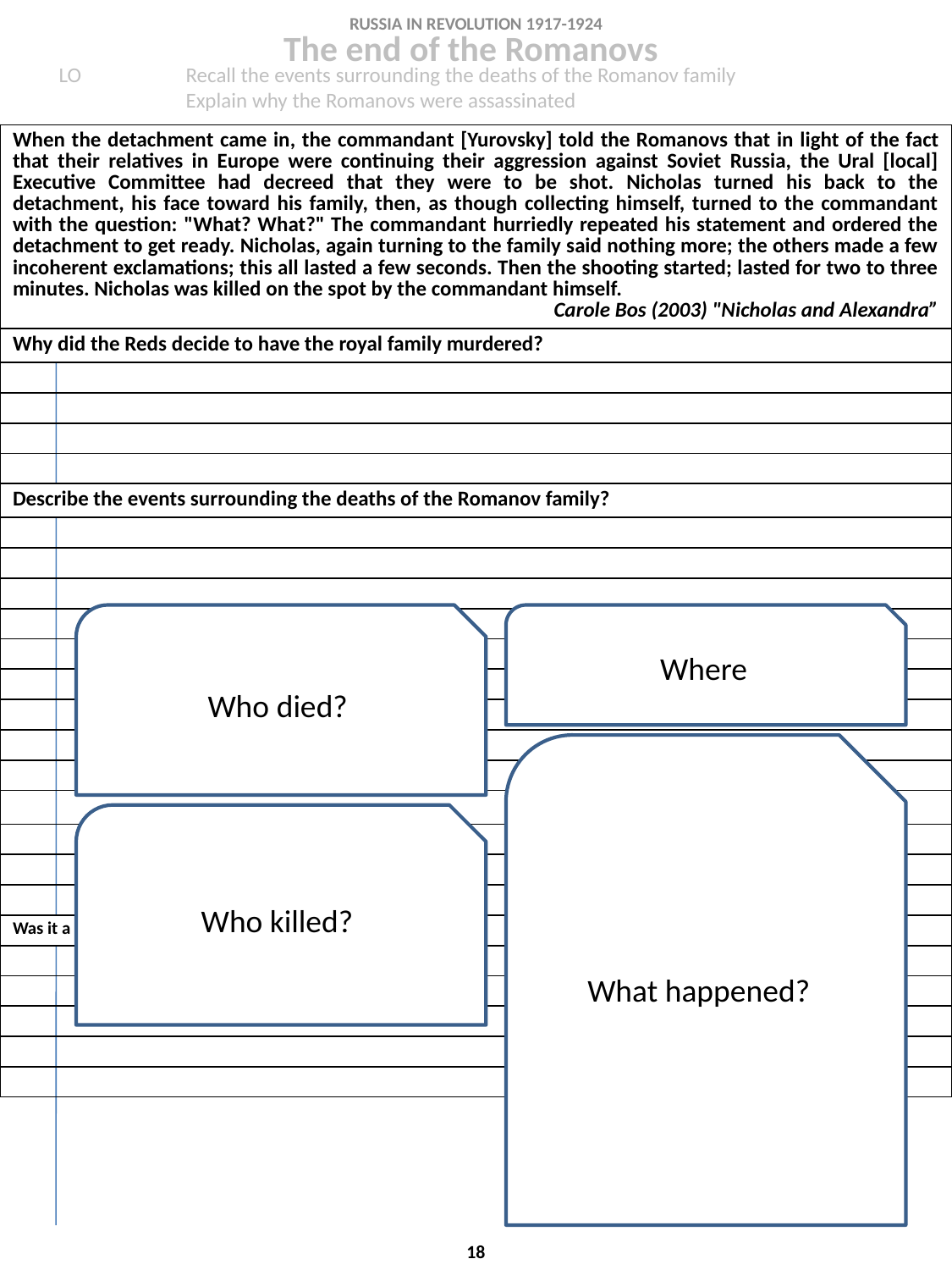

RUSSIA IN REVOLUTION 1917-1924
The end of the Romanovs
LO 	Recall the events surrounding the deaths of the Romanov family
	Explain why the Romanovs were assassinated
| When the detachment came in, the commandant [Yurovsky] told the Romanovs that in light of the fact that their relatives in Europe were continuing their aggression against Soviet Russia, the Ural [local] Executive Committee had decreed that they were to be shot. Nicholas turned his back to the detachment, his face toward his family, then, as though collecting himself, turned to the commandant with the question: "What? What?" The commandant hurriedly repeated his statement and ordered the detachment to get ready. Nicholas, again turning to the family said nothing more; the others made a few incoherent exclamations; this all lasted a few seconds. Then the shooting started; lasted for two to three minutes. Nicholas was killed on the spot by the commandant himself. Carole Bos (2003) "Nicholas and Alexandra” |
| --- |
| Why did the Reds decide to have the royal family murdered? |
|  |
|  |
|  |
|  |
| Describe the events surrounding the deaths of the Romanov family? |
|  |
|  |
|  |
|  |
|  |
|  |
|  |
|  |
|  |
|  |
|  |
|  |
|  |
| Was it a clever move on behalf of the Reds? |
|  |
|  |
|  |
|  |
|  |
Who died?
Where
What happened?
Who killed?
18